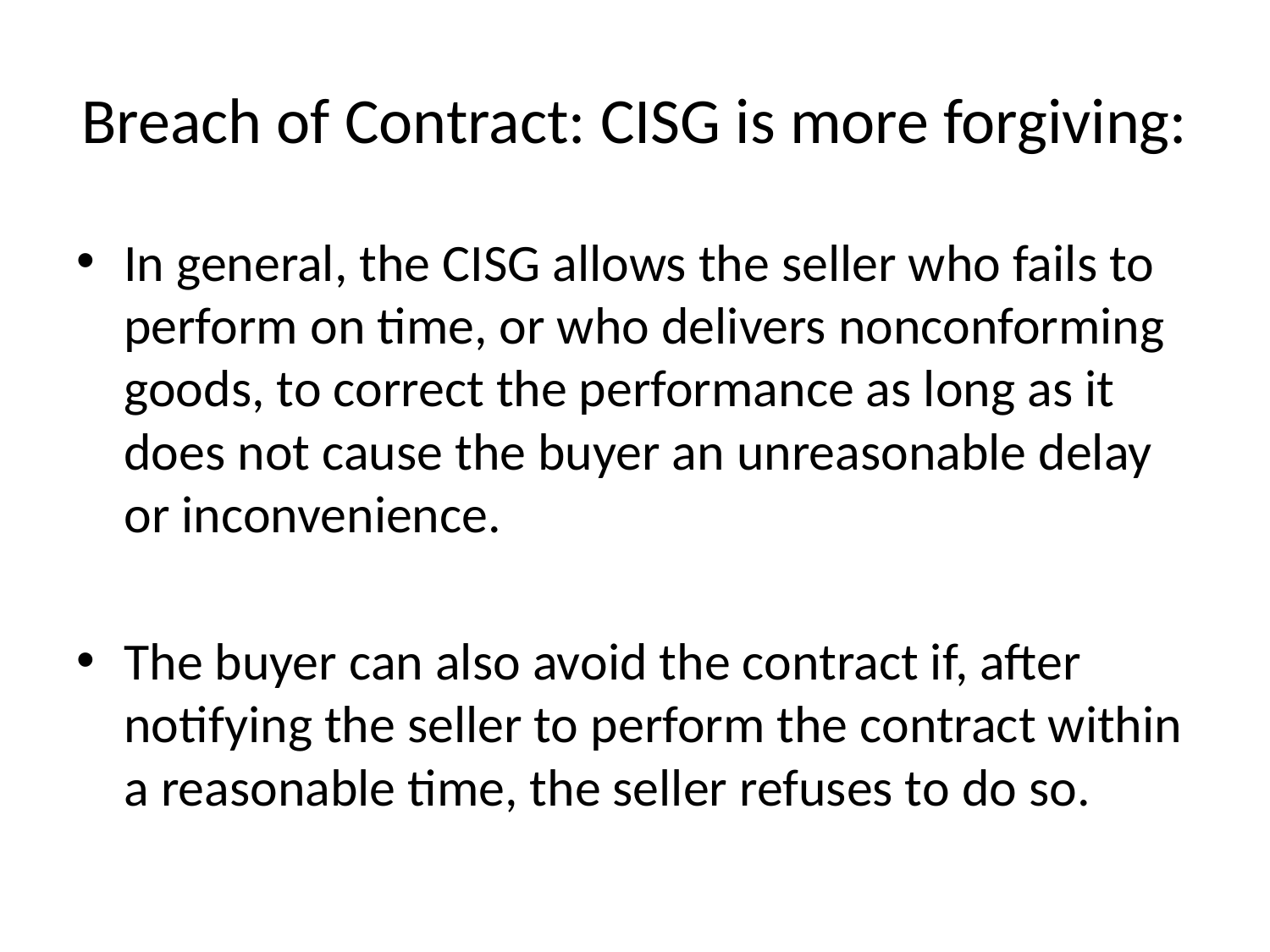

# Breach of Contract: CISG is more forgiving:
In general, the CISG allows the seller who fails to perform on time, or who delivers nonconforming goods, to correct the performance as long as it does not cause the buyer an unreasonable delay or inconvenience.

The buyer can also avoid the contract if, after notifying the seller to perform the contract within a reasonable time, the seller refuses to do so.